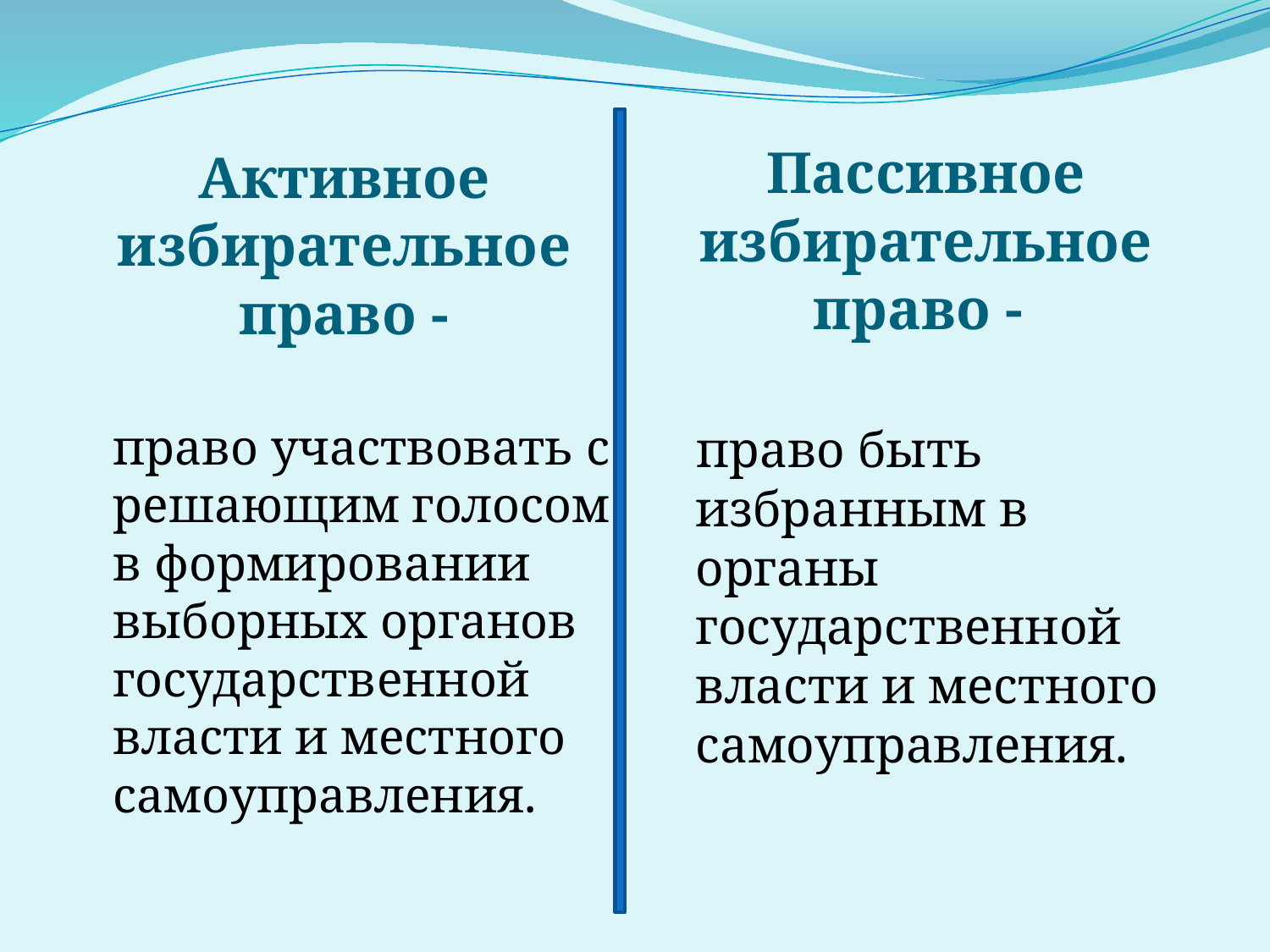

#

Пассивное избирательное право -
Активное избирательное право -

   право участвовать с решающим голосом в формировании выборных органов государственной власти и местного самоуправления.

   право быть избранным в органы государственной власти и местного самоуправления.